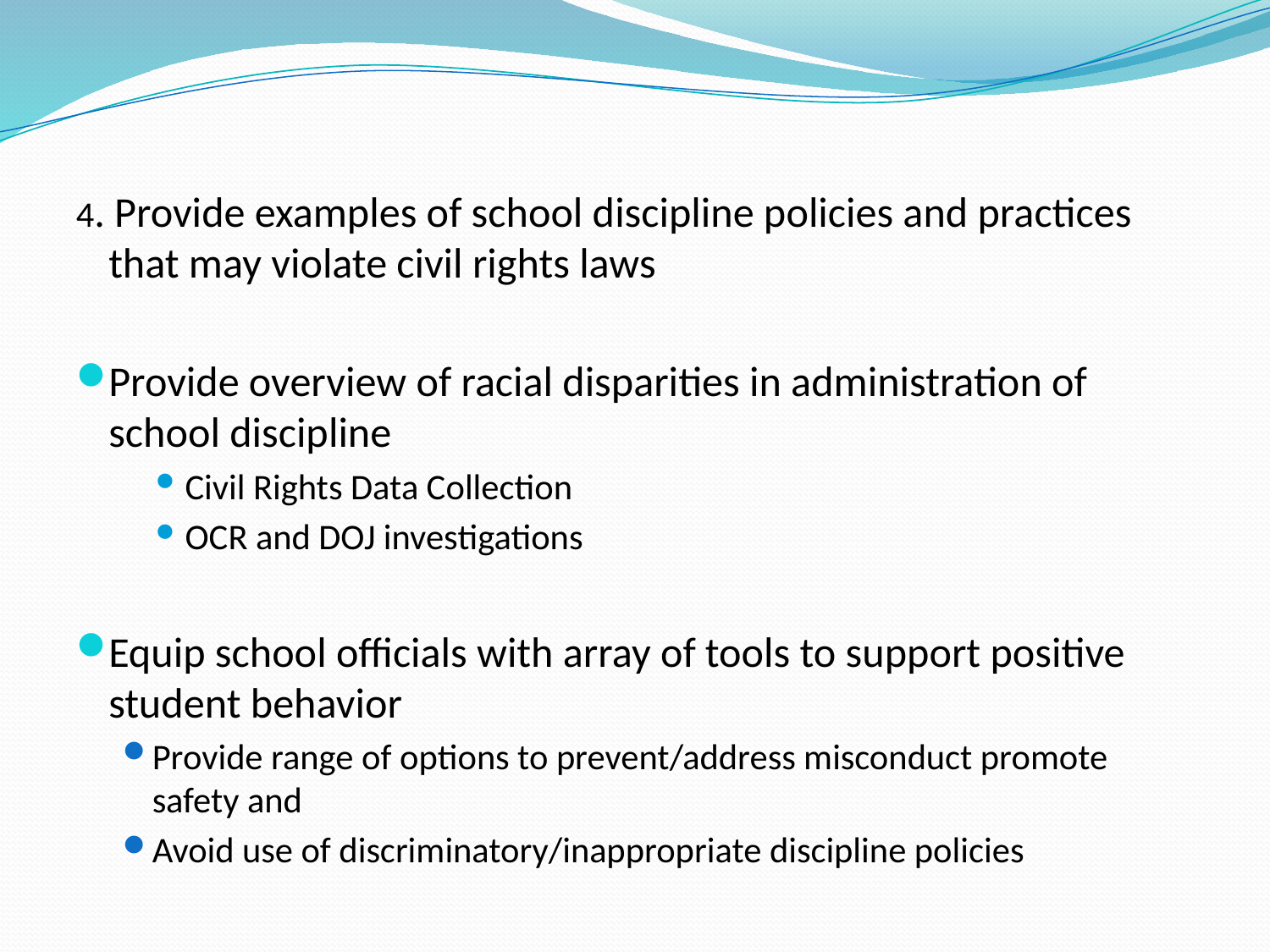

4. Provide examples of school discipline policies and practices that may violate civil rights laws

Provide overview of racial disparities in administration of school discipline
Civil Rights Data Collection
OCR and DOJ investigations

Equip school officials with array of tools to support positive student behavior
Provide range of options to prevent/address misconduct promote safety and
Avoid use of discriminatory/inappropriate discipline policies